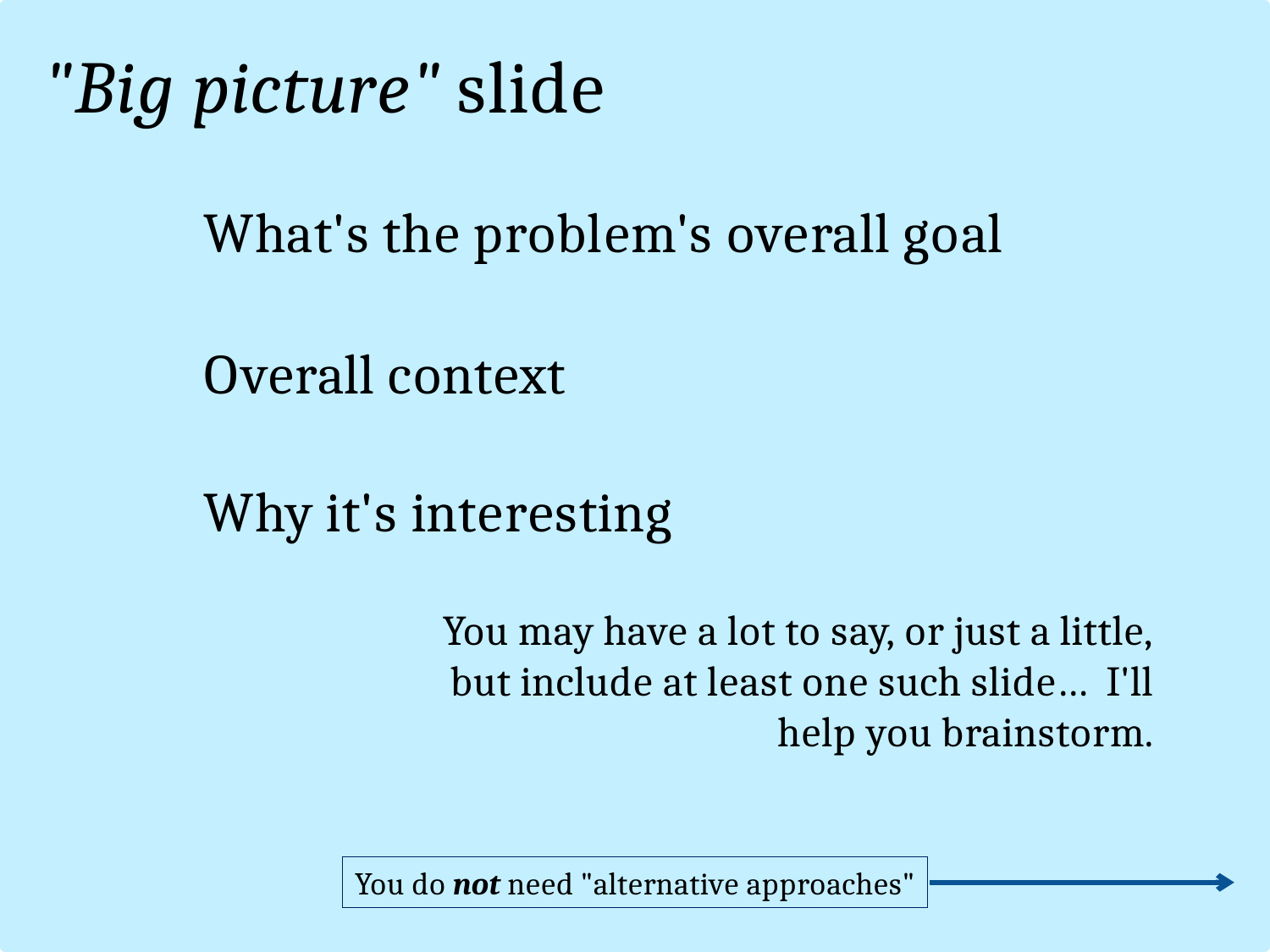

"Big picture" slide
What's the problem's overall goal
Overall context
Why it's interesting
You may have a lot to say, or just a little, but include at least one such slide…  I'll help you brainstorm.
You do not need "alternative approaches"